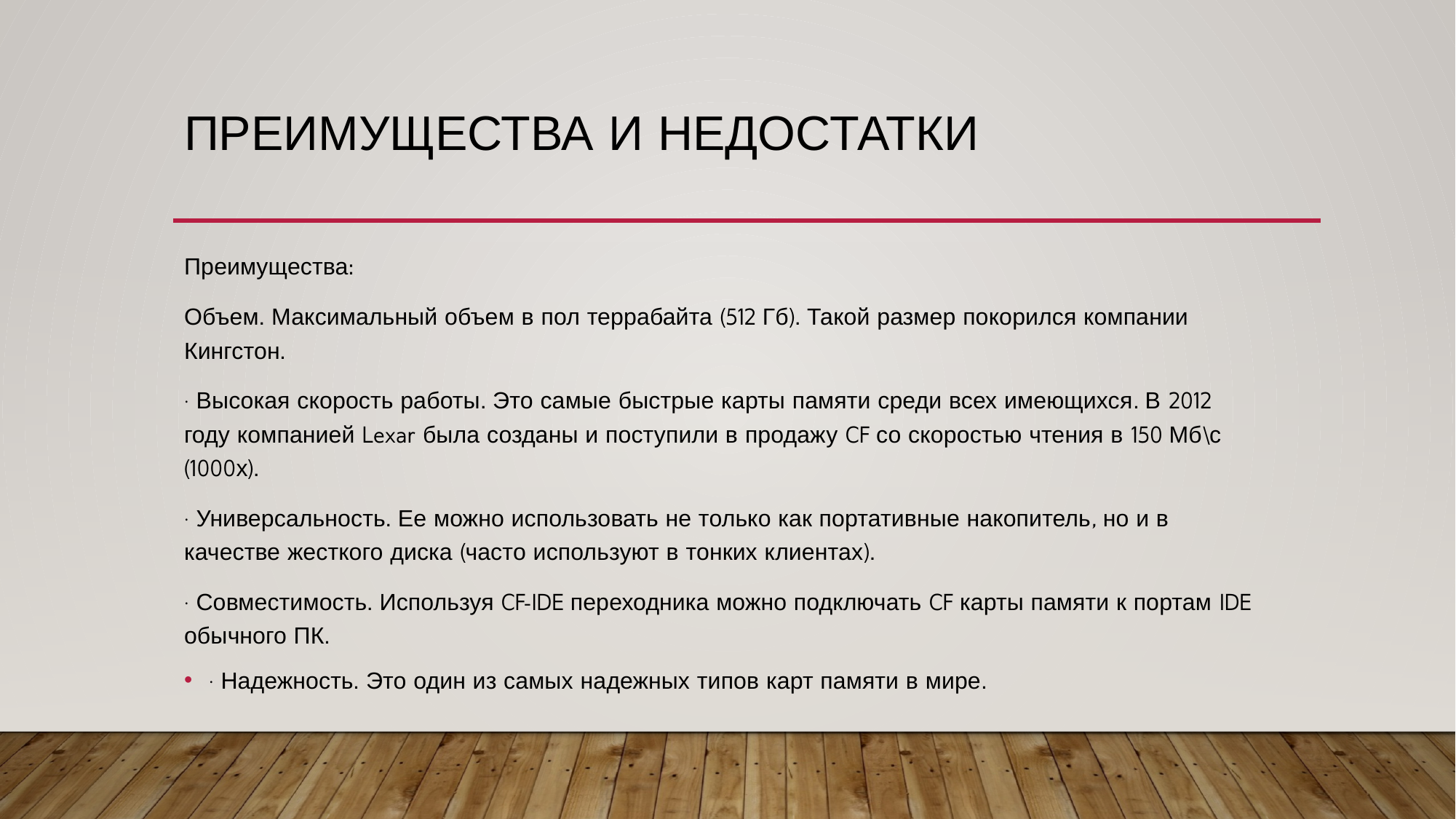

# Преимущества и недостатки

Преимущества:
Объем. Максимальный объем в пол террабайта (512 Гб). Такой размер покорился компании Кингстон.
· Высокая скорость работы. Это самые быстрые карты памяти среди всех имеющихся. В 2012 году компанией Lexar была созданы и поступили в продажу CF со скоростью чтения в 150 Мб\с (1000х).
· Универсальность. Ее можно использовать не только как портативные накопитель, но и в качестве жесткого диска (часто используют в тонких клиентах).
· Совместимость. Используя CF-IDE переходника можно подключать CF карты памяти к портам IDE обычного ПК.
· Надежность. Это один из самых надежных типов карт памяти в мире.